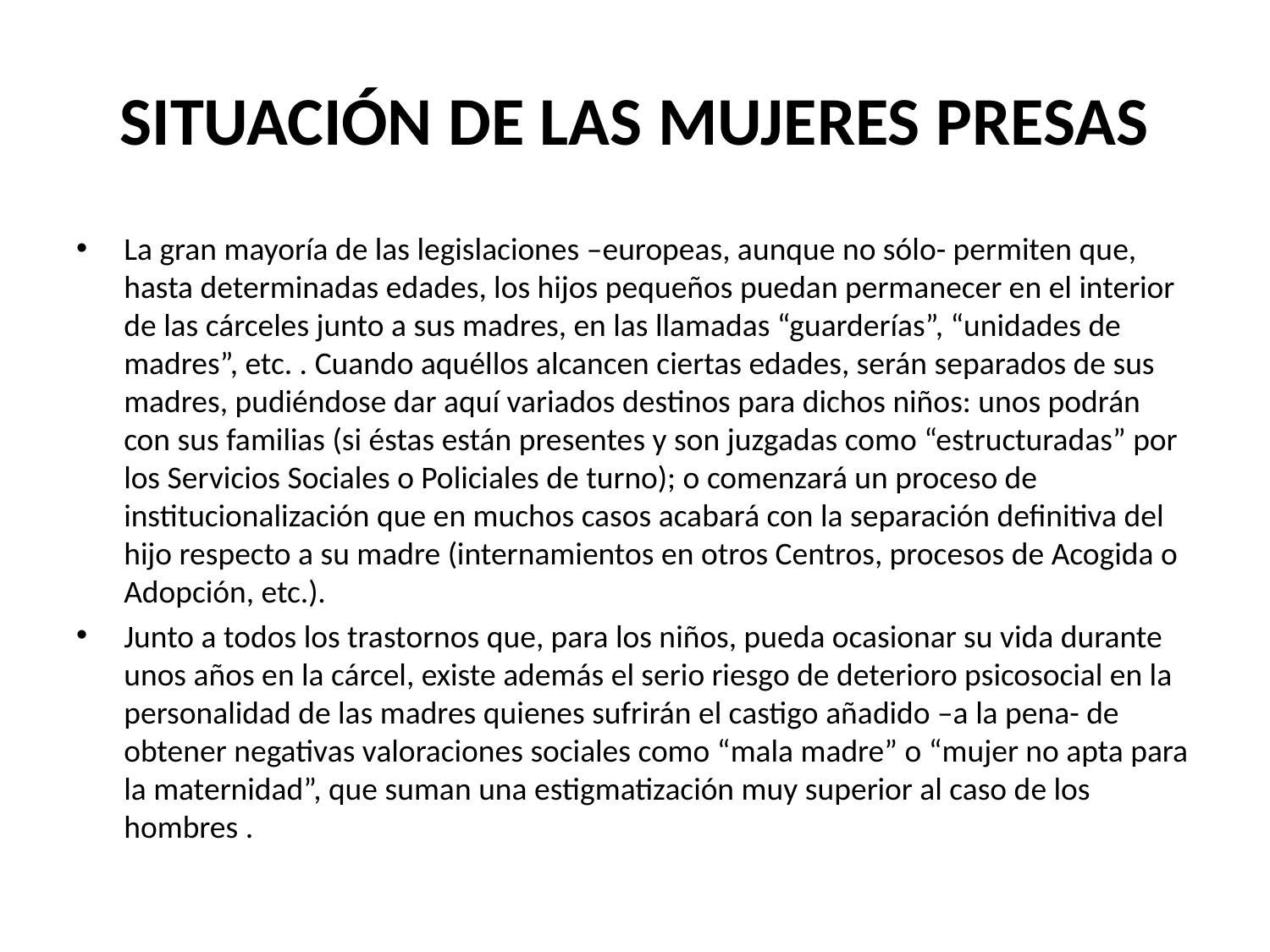

# SITUACIÓN DE LAS MUJERES PRESAS
La gran mayoría de las legislaciones –europeas, aunque no sólo- permiten que, hasta determinadas edades, los hijos pequeños puedan permanecer en el interior de las cárceles junto a sus madres, en las llamadas “guarderías”, “unidades de madres”, etc. . Cuando aquéllos alcancen ciertas edades, serán separados de sus madres, pudiéndose dar aquí variados destinos para dichos niños: unos podrán con sus familias (si éstas están presentes y son juzgadas como “estructuradas” por los Servicios Sociales o Policiales de turno); o comenzará un proceso de institucionalización que en muchos casos acabará con la separación definitiva del hijo respecto a su madre (internamientos en otros Centros, procesos de Acogida o Adopción, etc.).
Junto a todos los trastornos que, para los niños, pueda ocasionar su vida durante unos años en la cárcel, existe además el serio riesgo de deterioro psicosocial en la personalidad de las madres quienes sufrirán el castigo añadido –a la pena- de obtener negativas valoraciones sociales como “mala madre” o “mujer no apta para la maternidad”, que suman una estigmatización muy superior al caso de los hombres .